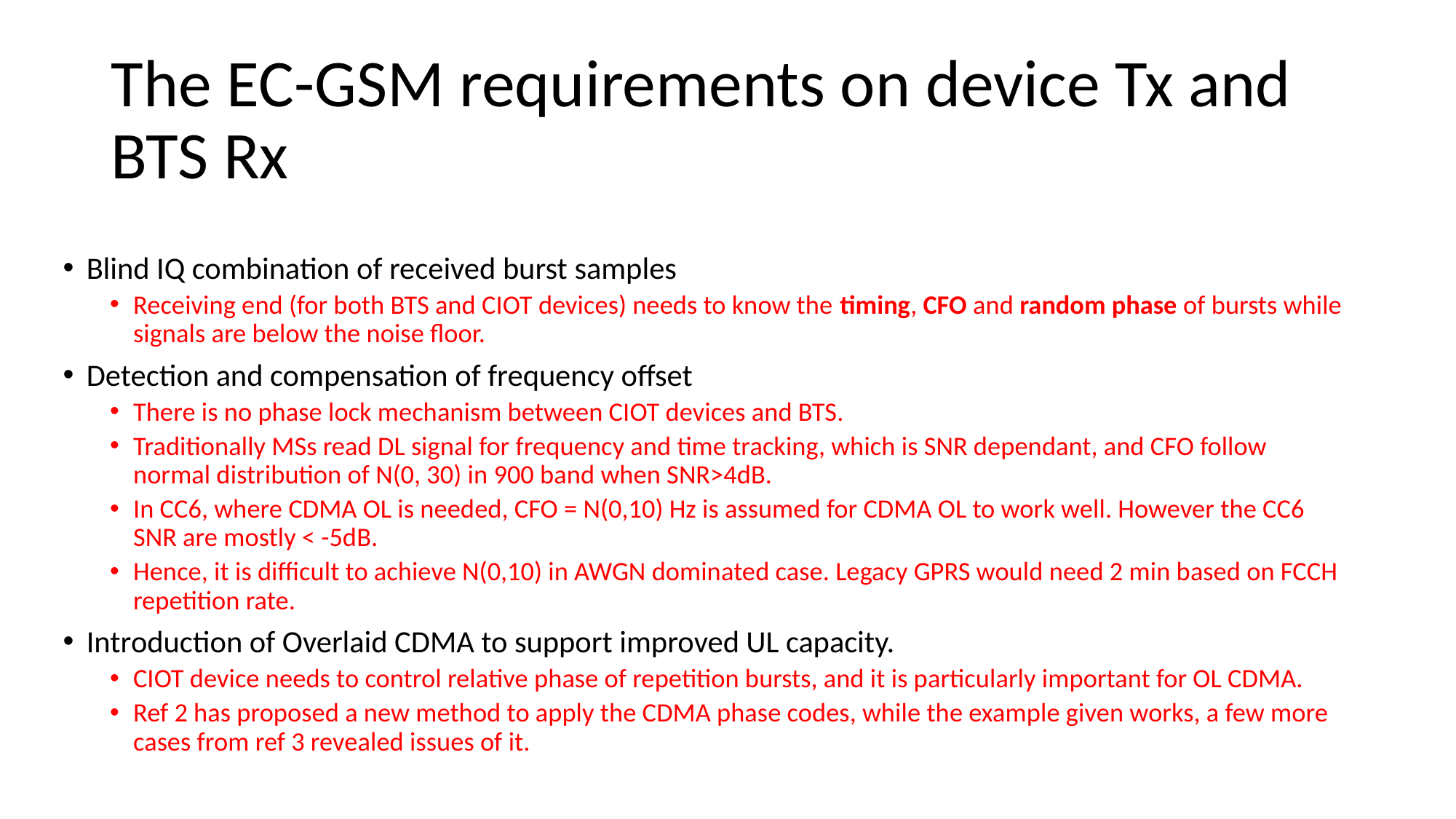

# The EC-GSM requirements on device Tx and BTS Rx
Blind IQ combination of received burst samples
Receiving end (for both BTS and CIOT devices) needs to know the timing, CFO and random phase of bursts while signals are below the noise floor.
Detection and compensation of frequency offset
There is no phase lock mechanism between CIOT devices and BTS.
Traditionally MSs read DL signal for frequency and time tracking, which is SNR dependant, and CFO follow normal distribution of N(0, 30) in 900 band when SNR>4dB.
In CC6, where CDMA OL is needed, CFO = N(0,10) Hz is assumed for CDMA OL to work well. However the CC6 SNR are mostly < -5dB.
Hence, it is difficult to achieve N(0,10) in AWGN dominated case. Legacy GPRS would need 2 min based on FCCH repetition rate.
Introduction of Overlaid CDMA to support improved UL capacity.
CIOT device needs to control relative phase of repetition bursts, and it is particularly important for OL CDMA.
Ref 2 has proposed a new method to apply the CDMA phase codes, while the example given works, a few more cases from ref 3 revealed issues of it.